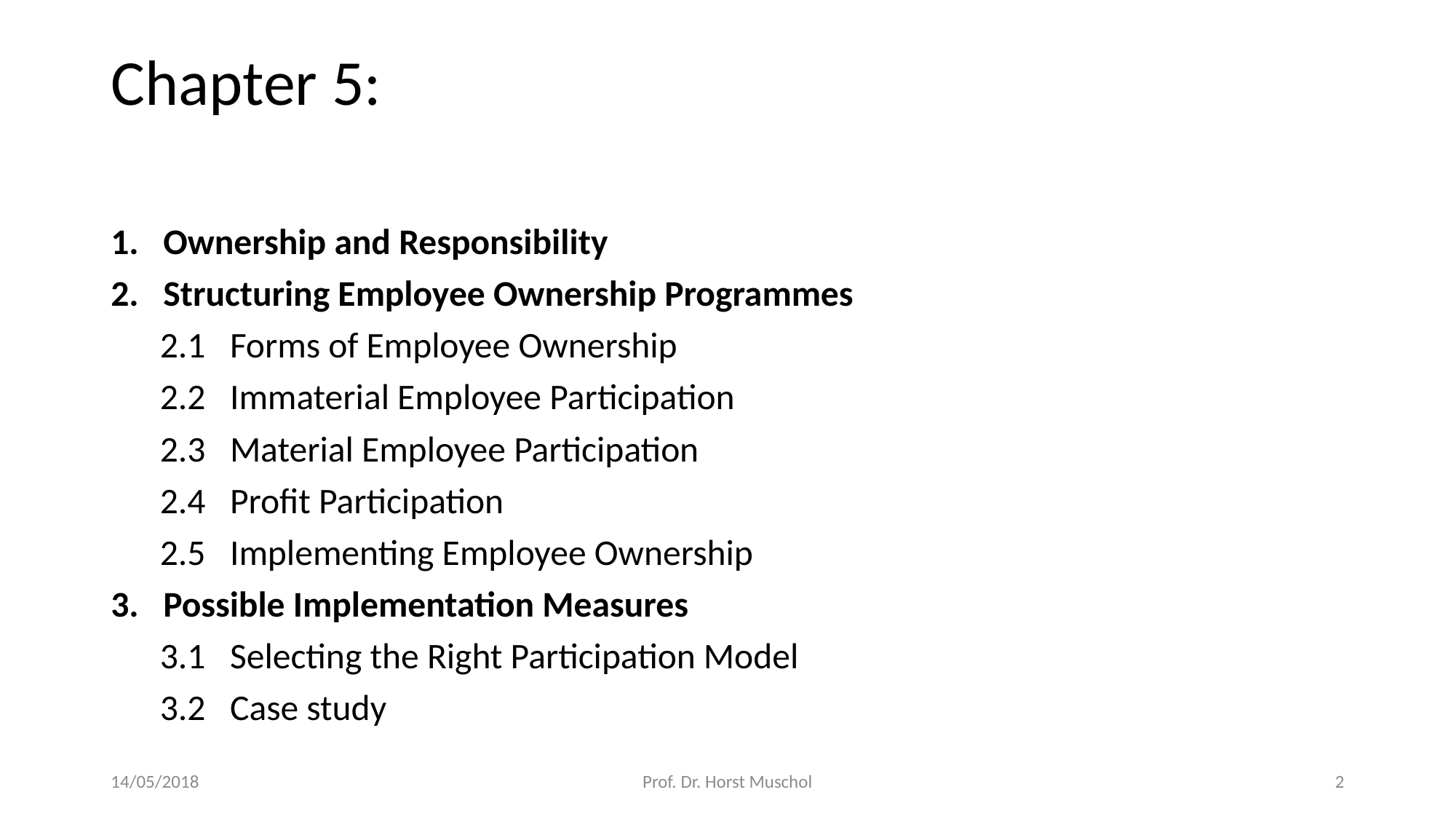

# Chapter 5:
1.   Ownership and Responsibility
2.   Structuring Employee Ownership Programmes
      2.1   Forms of Employee Ownership
      2.2   Immaterial Employee Participation
      2.3   Material Employee Participation
      2.4   Profit Participation
      2.5   Implementing Employee Ownership
3.   Possible Implementation Measures
      3.1   Selecting the Right Participation Model
      3.2   Case study
14/05/2018
Prof. Dr. Horst Muschol
2